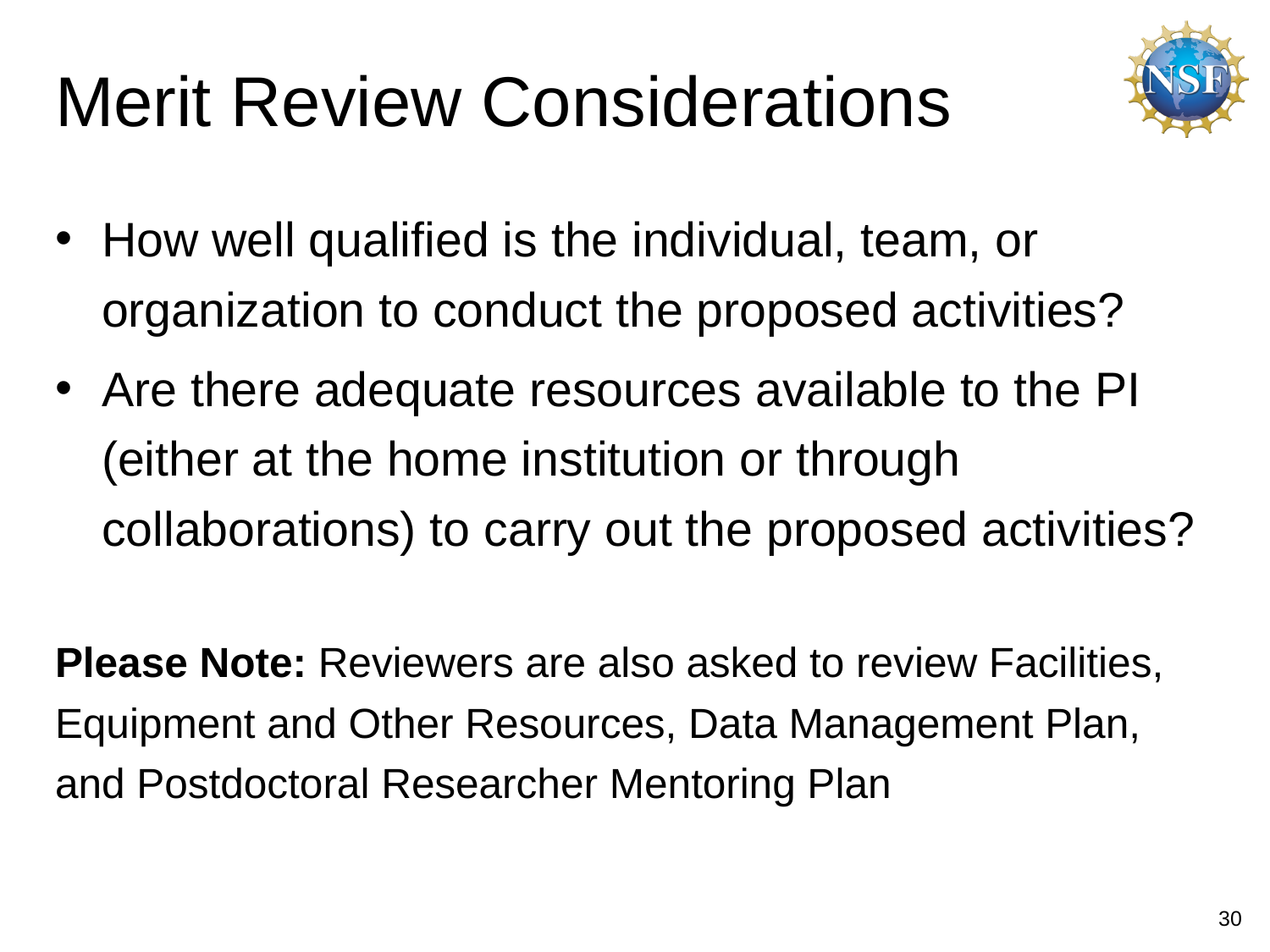

# Merit Review Considerations
How well qualified is the individual, team, or organization to conduct the proposed activities?
Are there adequate resources available to the PI (either at the home institution or through collaborations) to carry out the proposed activities?
Please Note: Reviewers are also asked to review Facilities, Equipment and Other Resources, Data Management Plan, and Postdoctoral Researcher Mentoring Plan